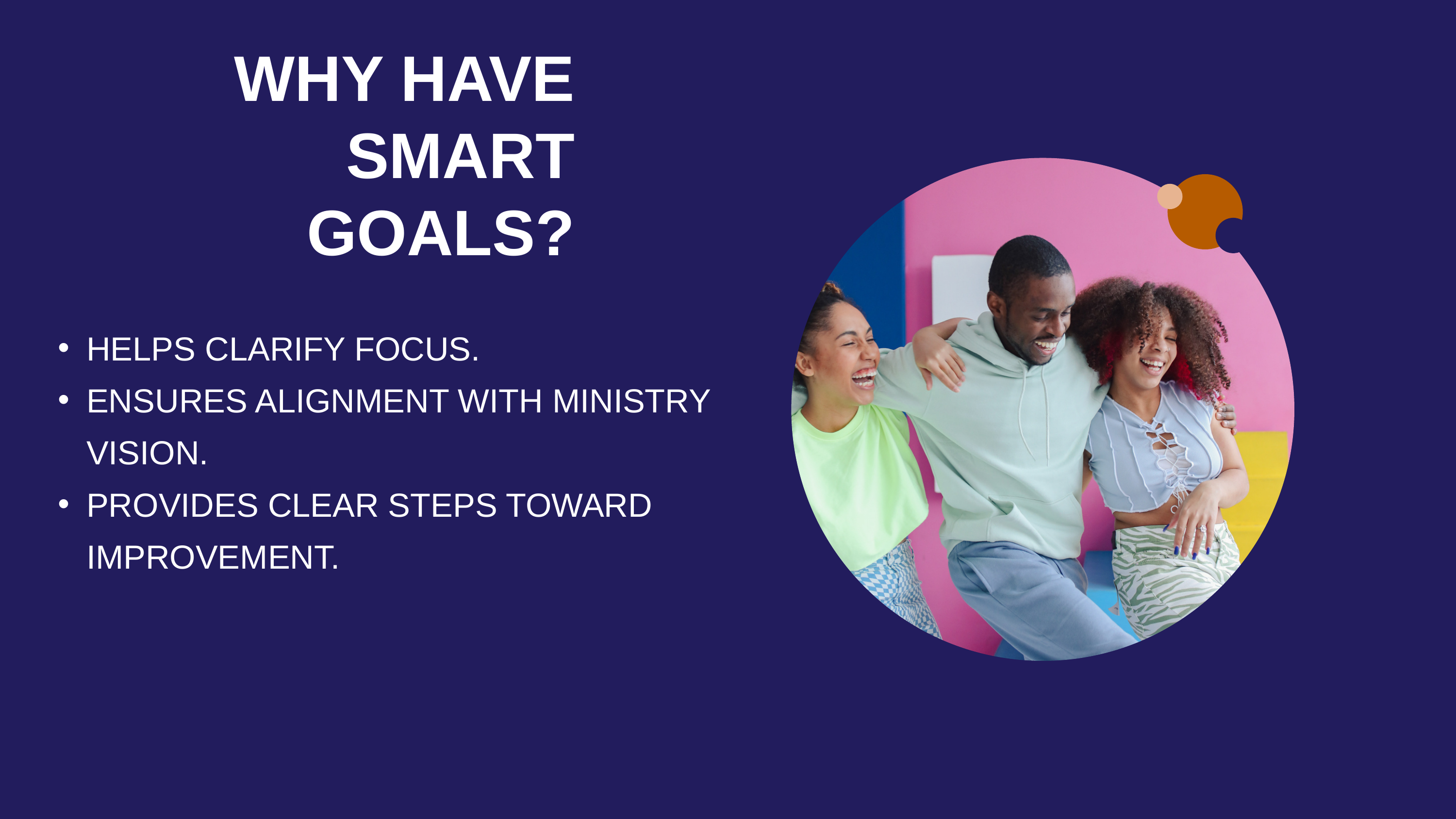

WHY HAVE SMART GOALS?

HELPS CLARIFY FOCUS.
ENSURES ALIGNMENT WITH MINISTRY VISION.
PROVIDES CLEAR STEPS TOWARD IMPROVEMENT.